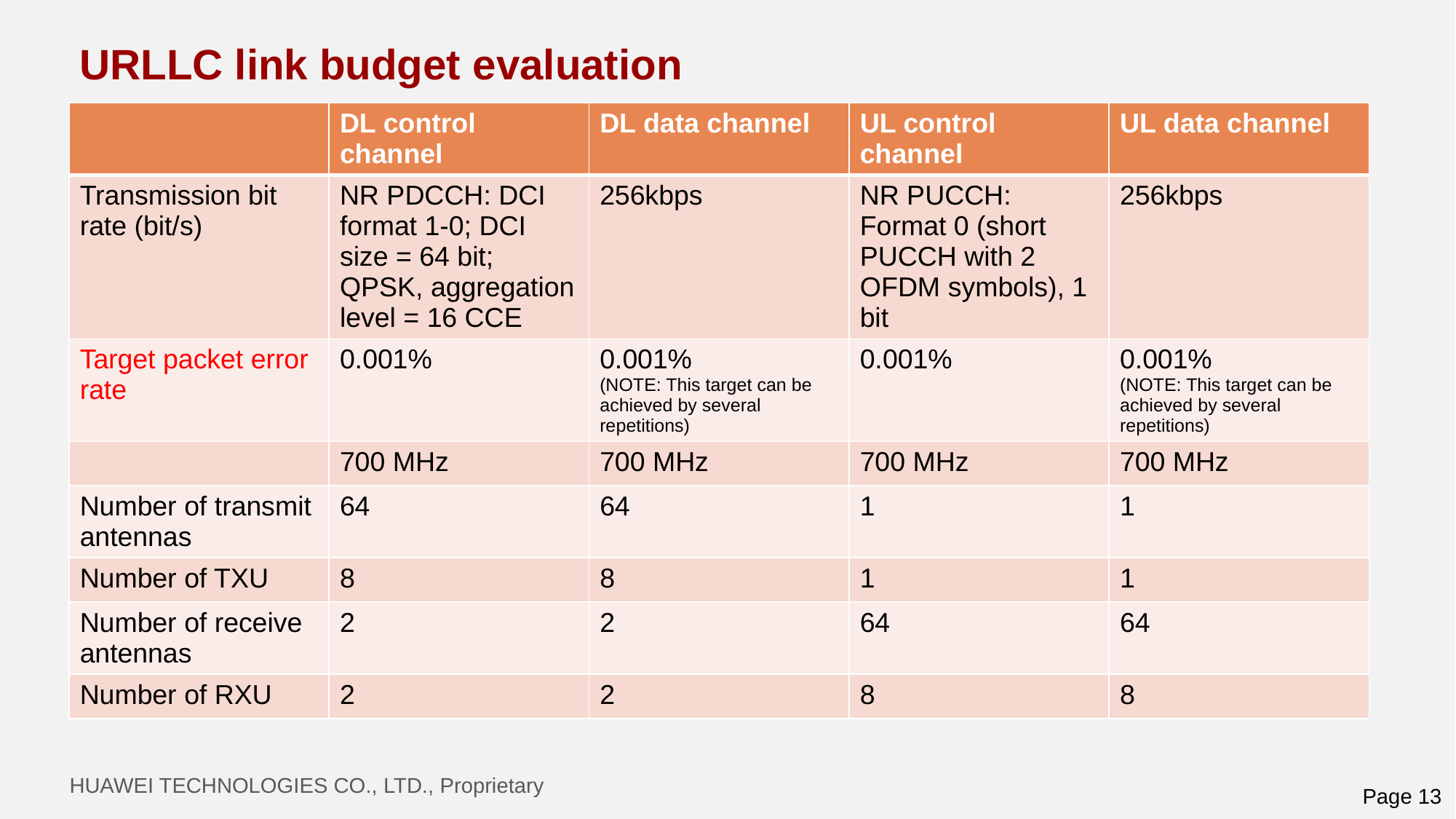

# URLLC link budget evaluation
|  | DL control channel | DL data channel | UL control channel | UL data channel |
| --- | --- | --- | --- | --- |
| Transmission bit rate (bit/s) | NR PDCCH: DCI format 1-0; DCI size = 64 bit; QPSK, aggregation level = 16 CCE | 256kbps | NR PUCCH: Format 0 (short PUCCH with 2 OFDM symbols), 1 bit | 256kbps |
| Target packet error rate | 0.001% | 0.001% (NOTE: This target can be achieved by several repetitions) | 0.001% | 0.001% (NOTE: This target can be achieved by several repetitions) |
|  | 700 MHz | 700 MHz | 700 MHz | 700 MHz |
| Number of transmit antennas | 64 | 64 | 1 | 1 |
| Number of TXU | 8 | 8 | 1 | 1 |
| Number of receive antennas | 2 | 2 | 64 | 64 |
| Number of RXU | 2 | 2 | 8 | 8 |